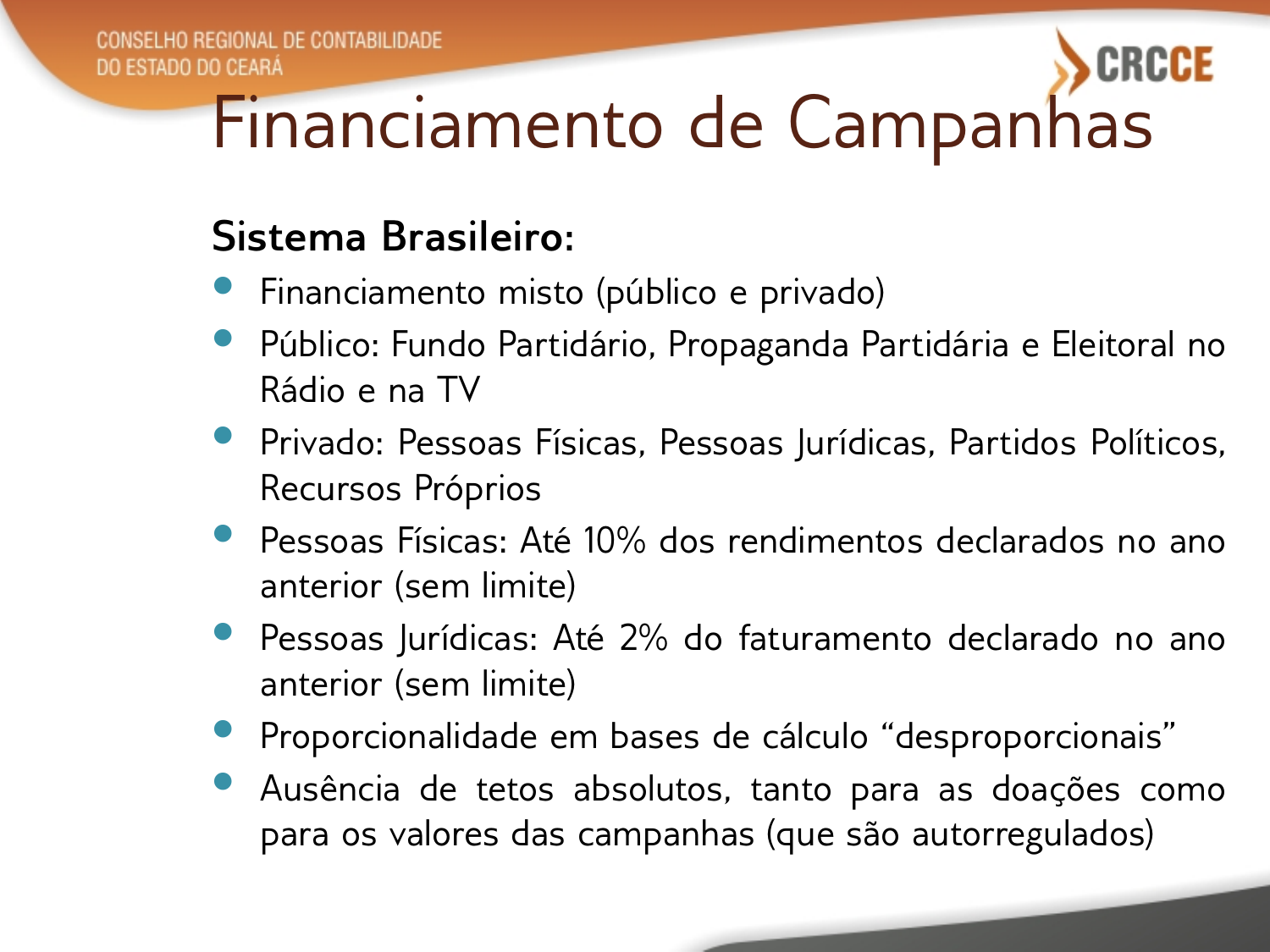

# Financiamento de Campanhas
Sistema Brasileiro:
Financiamento misto (público e privado)
Público: Fundo Partidário, Propaganda Partidária e Eleitoral no Rádio e na TV
Privado: Pessoas Físicas, Pessoas Jurídicas, Partidos Políticos, Recursos Próprios
Pessoas Físicas: Até 10% dos rendimentos declarados no ano anterior (sem limite)
Pessoas Jurídicas: Até 2% do faturamento declarado no ano anterior (sem limite)
Proporcionalidade em bases de cálculo “desproporcionais”
Ausência de tetos absolutos, tanto para as doações como para os valores das campanhas (que são autorregulados)